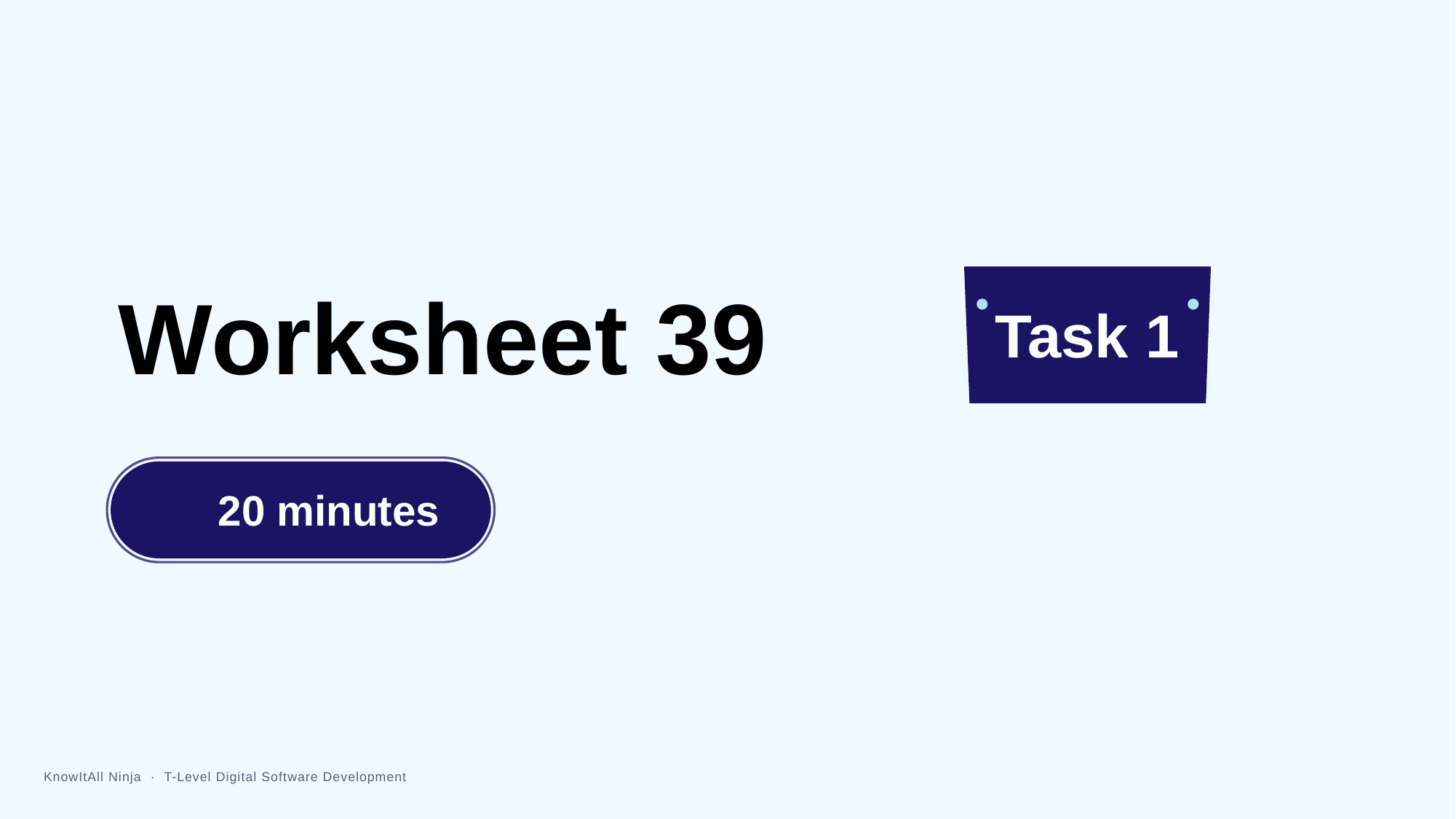

# Worksheet 39
Task 1
20 minutes
KnowItAll Ninja  ·  T-Level Digital Software Development